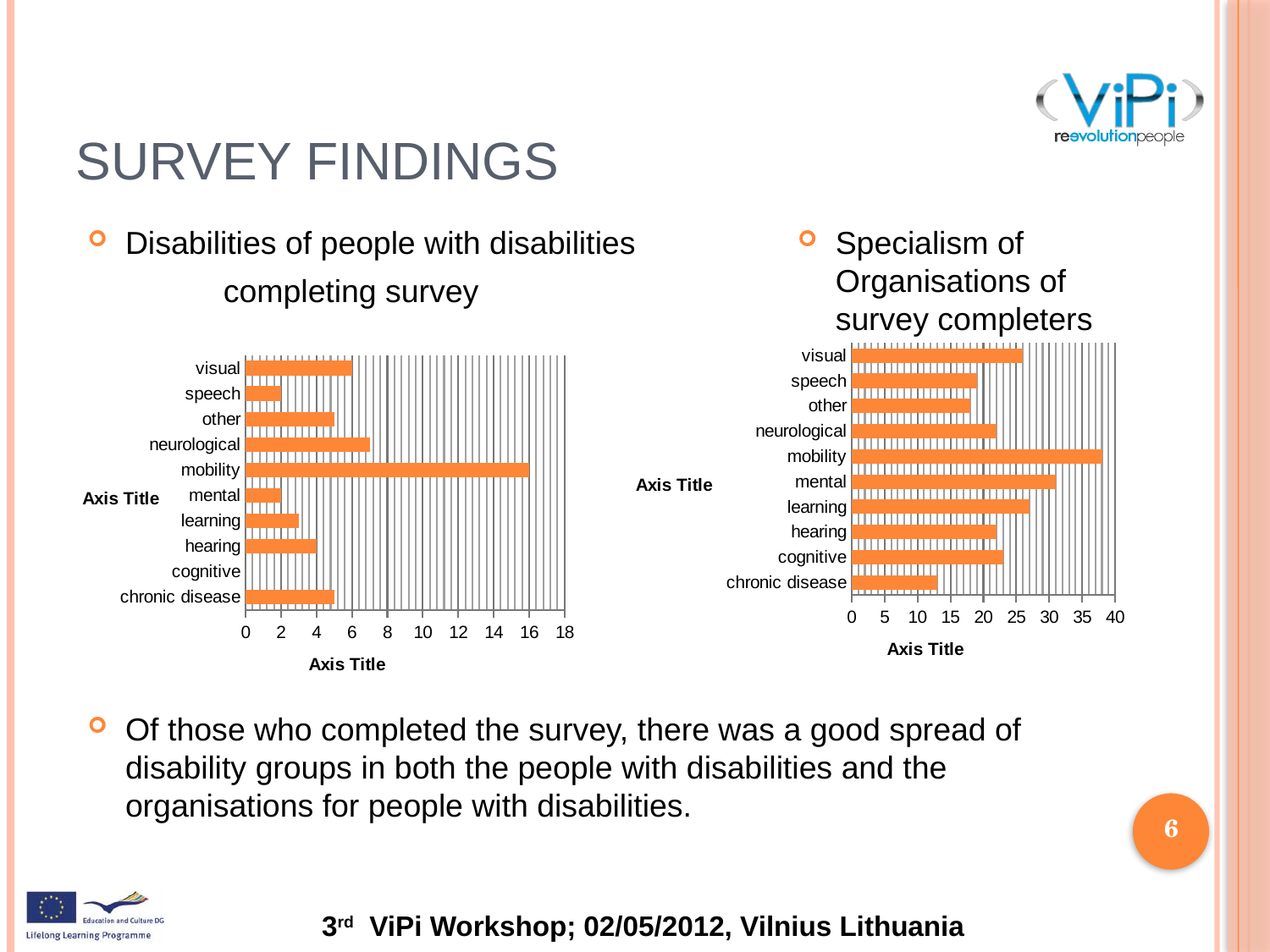

# Survey Findings
Specialism of  Organisations of survey completers
Disabilities of people with disabilities
	 completing survey

Of those who completed the survey, there was a good spread of disability groups in both the people with disabilities and the organisations for people with disabilities.

### Chart

| Category |  |
|---|---|
| chronic disease | 5.0 |
| cognitive | 0.0 |
| hearing | 4.0 |
| learning | 3.0 |
| mental | 2.0 |
| mobility | 16.0 |
| neurological | 7.0 |
| other | 5.0 |
| speech | 2.0 |
| visual | 6.0 |

### Chart

| Category |  |
|---|---|
| chronic disease | 13.0 |
| cognitive | 23.0 |
| hearing | 22.0 |
| learning | 27.0 |
| mental | 31.0 |
| mobility | 38.0 |
| neurological | 22.0 |
| other | 18.0 |
| speech | 19.0 |
| visual | 26.0 |
6